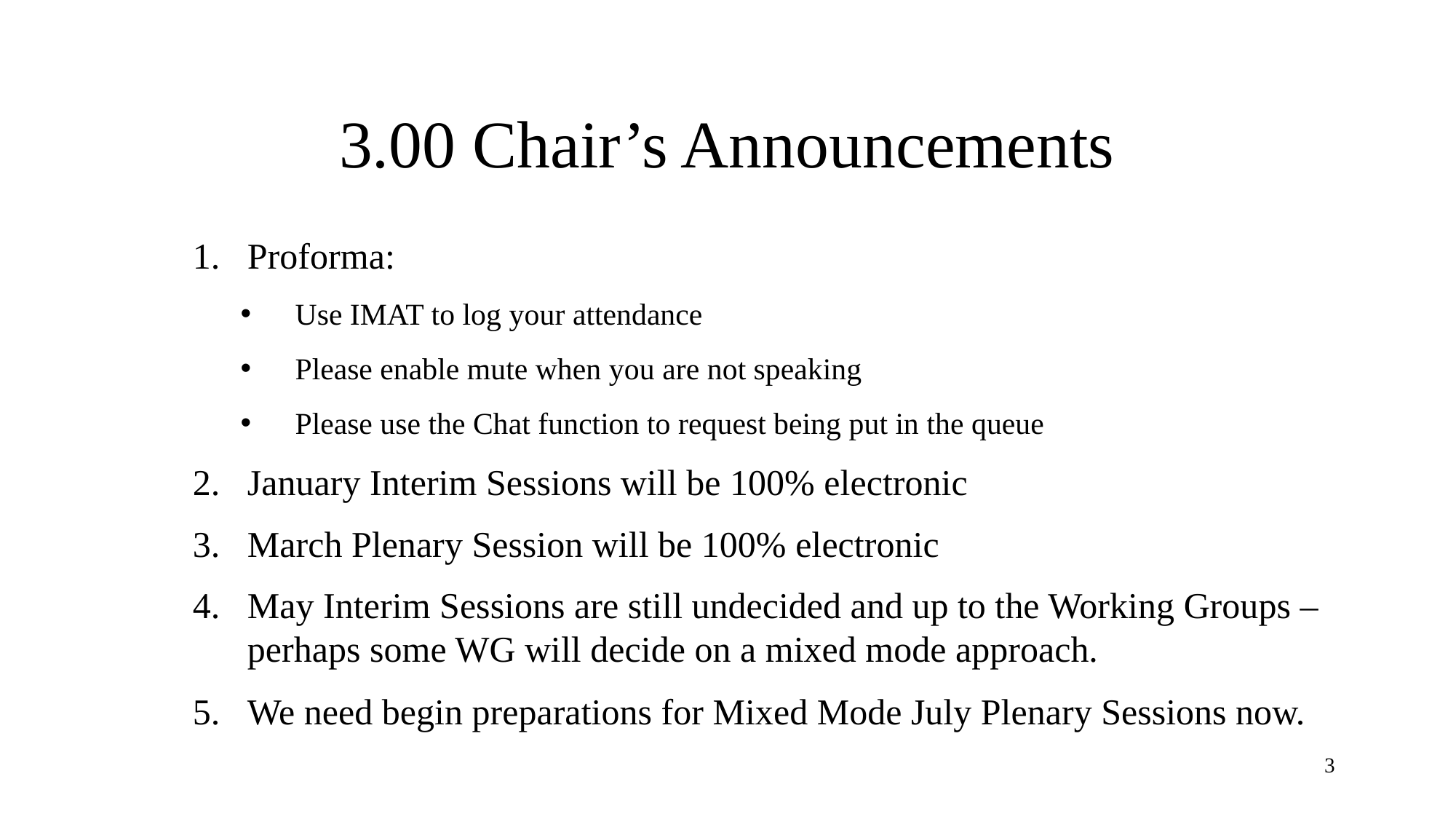

# 3.00 Chair’s Announcements
Proforma:
Use IMAT to log your attendance
Please enable mute when you are not speaking
Please use the Chat function to request being put in the queue
January Interim Sessions will be 100% electronic
March Plenary Session will be 100% electronic
May Interim Sessions are still undecided and up to the Working Groups – perhaps some WG will decide on a mixed mode approach.
We need begin preparations for Mixed Mode July Plenary Sessions now.
3